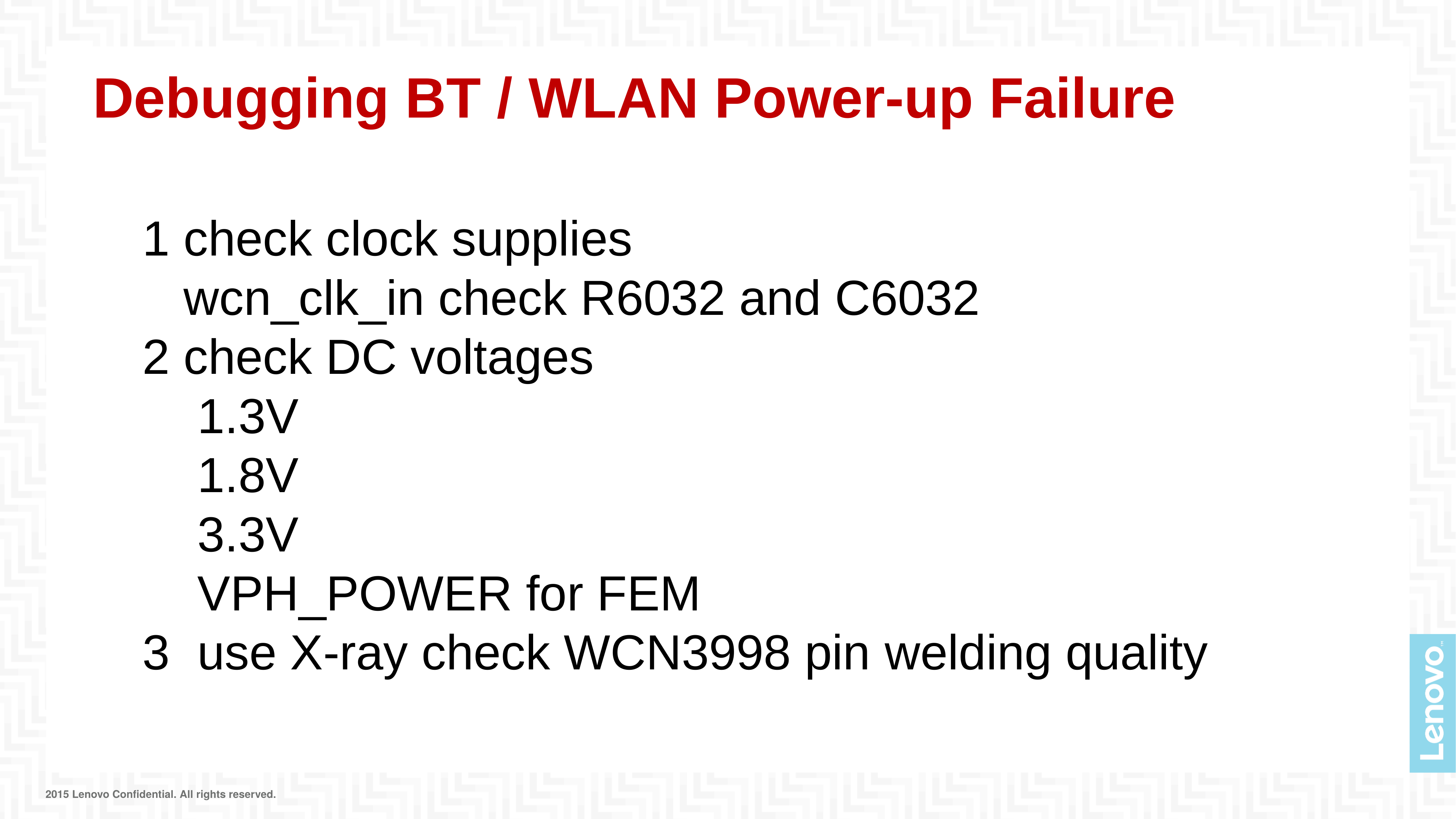

# Debugging BT / WLAN Power-up Failure
1 check clock supplies
   wcn_clk_in check R6032 and C6032
2 check DC voltages
    1.3V
    1.8V
    3.3V
    VPH_POWER for FEM
3  use X-ray check WCN3998 pin welding quality